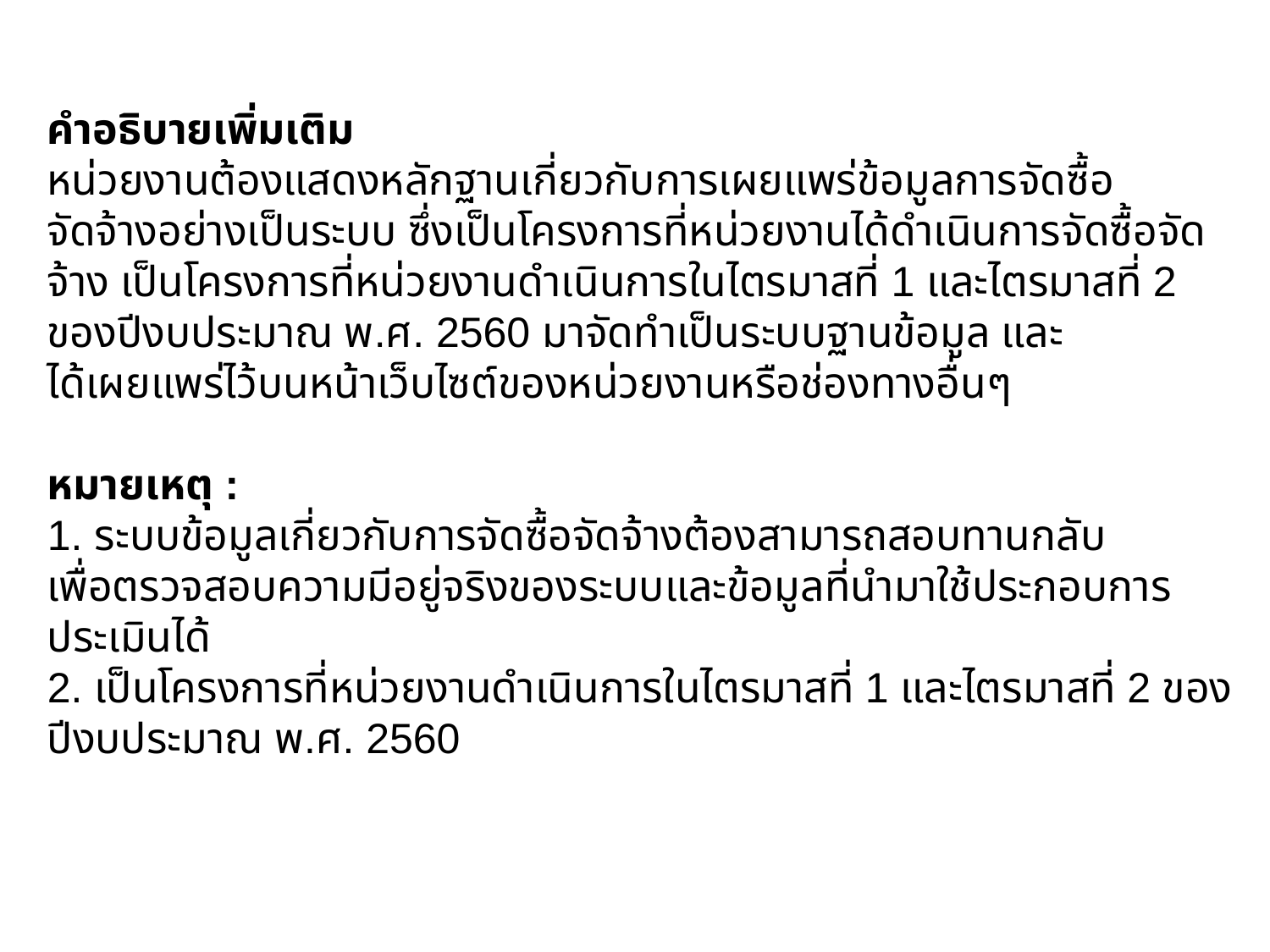

คำอธิบายเพิ่มเติม
หน่วยงานต้องแสดงหลักฐานเกี่ยวกับการเผยแพร่ข้อมูลการจัดซื้อ
จัดจ้างอย่างเป็นระบบ ซึ่งเป็นโครงการที่หน่วยงานได้ดำเนินการจัดซื้อจัดจ้าง เป็นโครงการที่หน่วยงานดำเนินการในไตรมาสที่ 1 และไตรมาสที่ 2 ของปีงบประมาณ พ.ศ. 2560 มาจัดทำเป็นระบบฐานข้อมูล และ
ได้เผยแพร่ไว้บนหน้าเว็บไซต์ของหน่วยงานหรือช่องทางอื่นๆ

หมายเหตุ :
1. ระบบข้อมูลเกี่ยวกับการจัดซื้อจัดจ้างต้องสามารถสอบทานกลับ
เพื่อตรวจสอบความมีอยู่จริงของระบบและข้อมูลที่นำมาใช้ประกอบการประเมินได้
2. เป็นโครงการที่หน่วยงานดำเนินการในไตรมาสที่ 1 และไตรมาสที่ 2 ของปีงบประมาณ พ.ศ. 2560